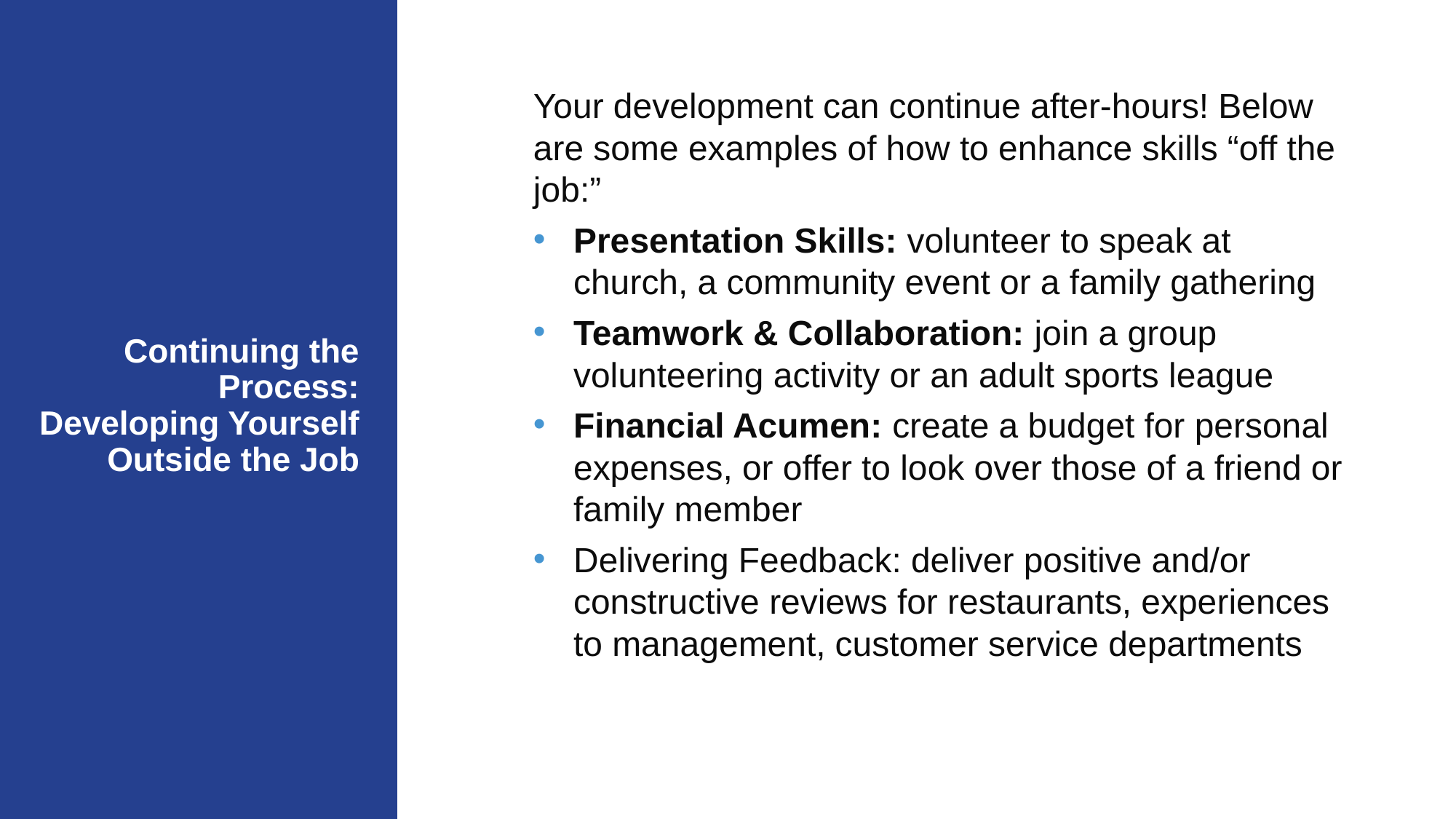

Your development can continue after-hours! Below are some examples of how to enhance skills “off the job:”
Presentation Skills: volunteer to speak at church, a community event or a family gathering
Teamwork & Collaboration: join a group volunteering activity or an adult sports league
Financial Acumen: create a budget for personal expenses, or offer to look over those of a friend or family member
Delivering Feedback: deliver positive and/or constructive reviews for restaurants, experiences to management, customer service departments

# Continuing the Process: Developing Yourself Outside the Job